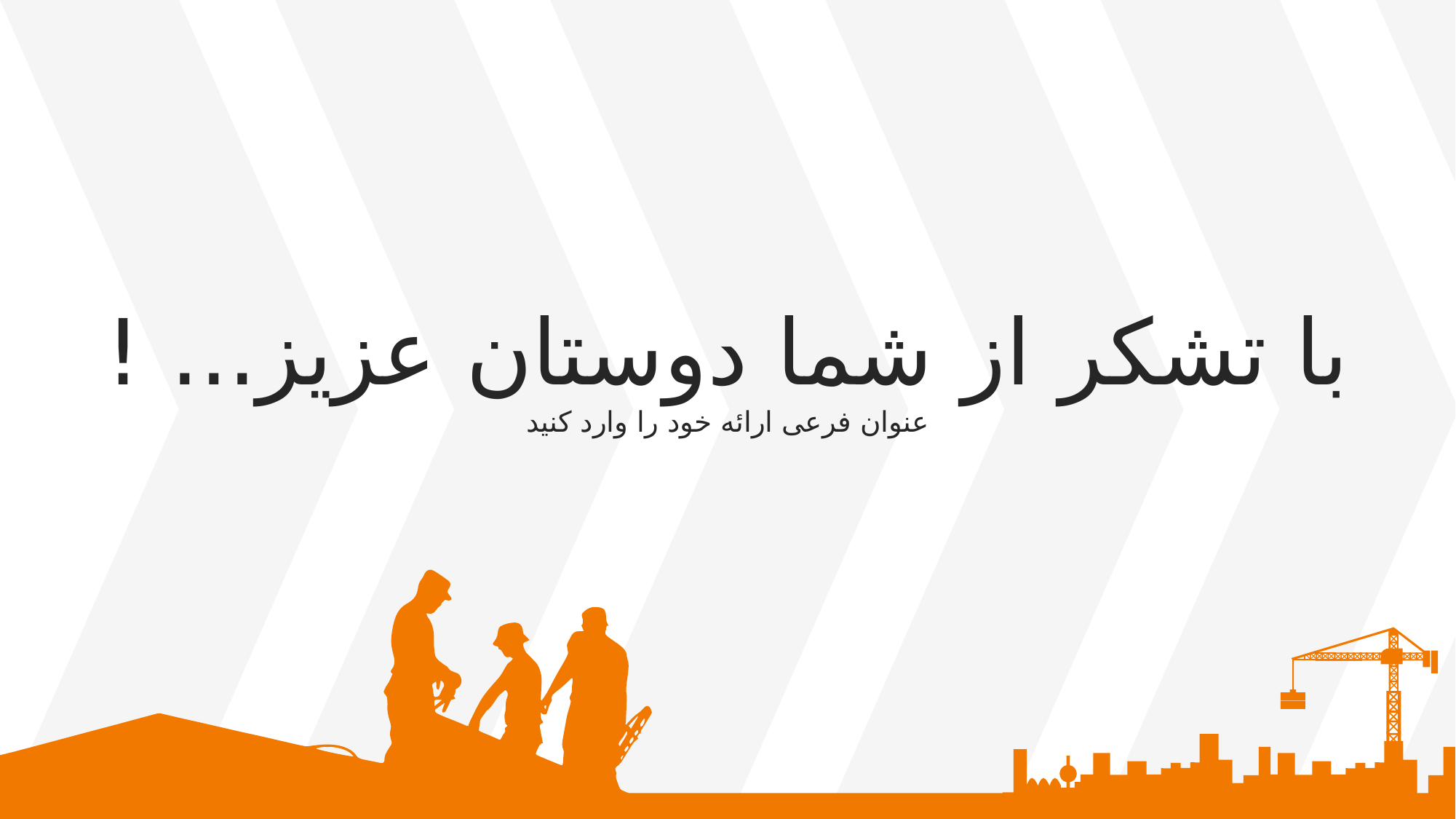

با تشکر از شما دوستان عزیز... !
عنوان فرعی ارائه خود را وارد کنید